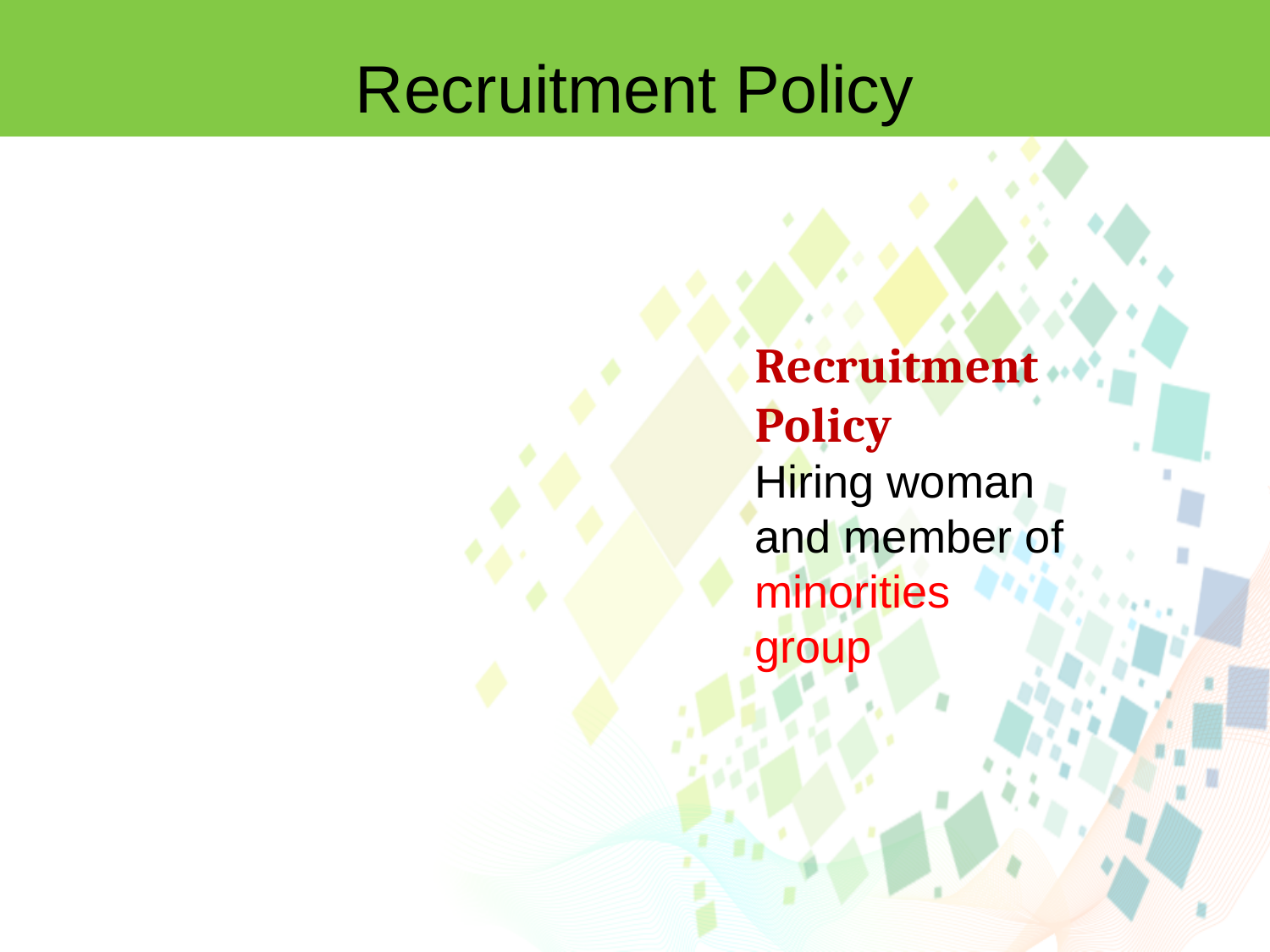

Recruitment Policy

Recruitment Policy
Hiring woman and member of minorities group